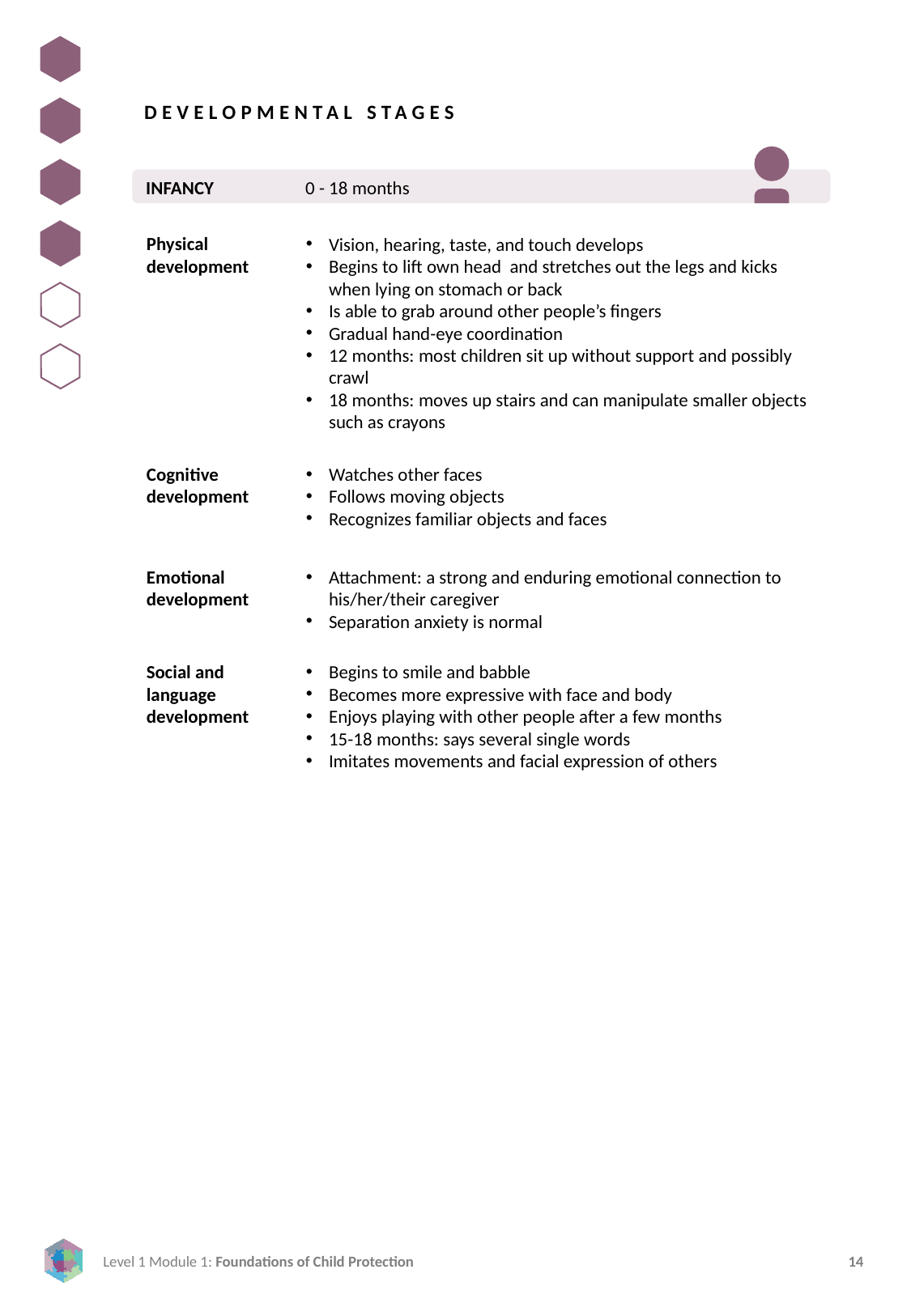

DEVELOPMENTAL STAGES

INFANCY	 0 - 18 months

Physical development
Vision, hearing, taste, and touch develops
Begins to lift own head  and stretches out the legs and kicks when lying on stomach or back
Is able to grab around other people’s fingers
Gradual hand-eye coordination
12 months: most children sit up without support and possibly crawl
18 months: moves up stairs and can manipulate smaller objects such as crayons

Cognitive development
Watches other faces
Follows moving objects
Recognizes familiar objects and faces
Emotional development
Attachment: a strong and enduring emotional connection to his/her/their caregiver
Separation anxiety is normal
Social and language development
Begins to smile and babble
Becomes more expressive with face and body
Enjoys playing with other people after a few months
15-18 months: says several single words
Imitates movements and facial expression of others